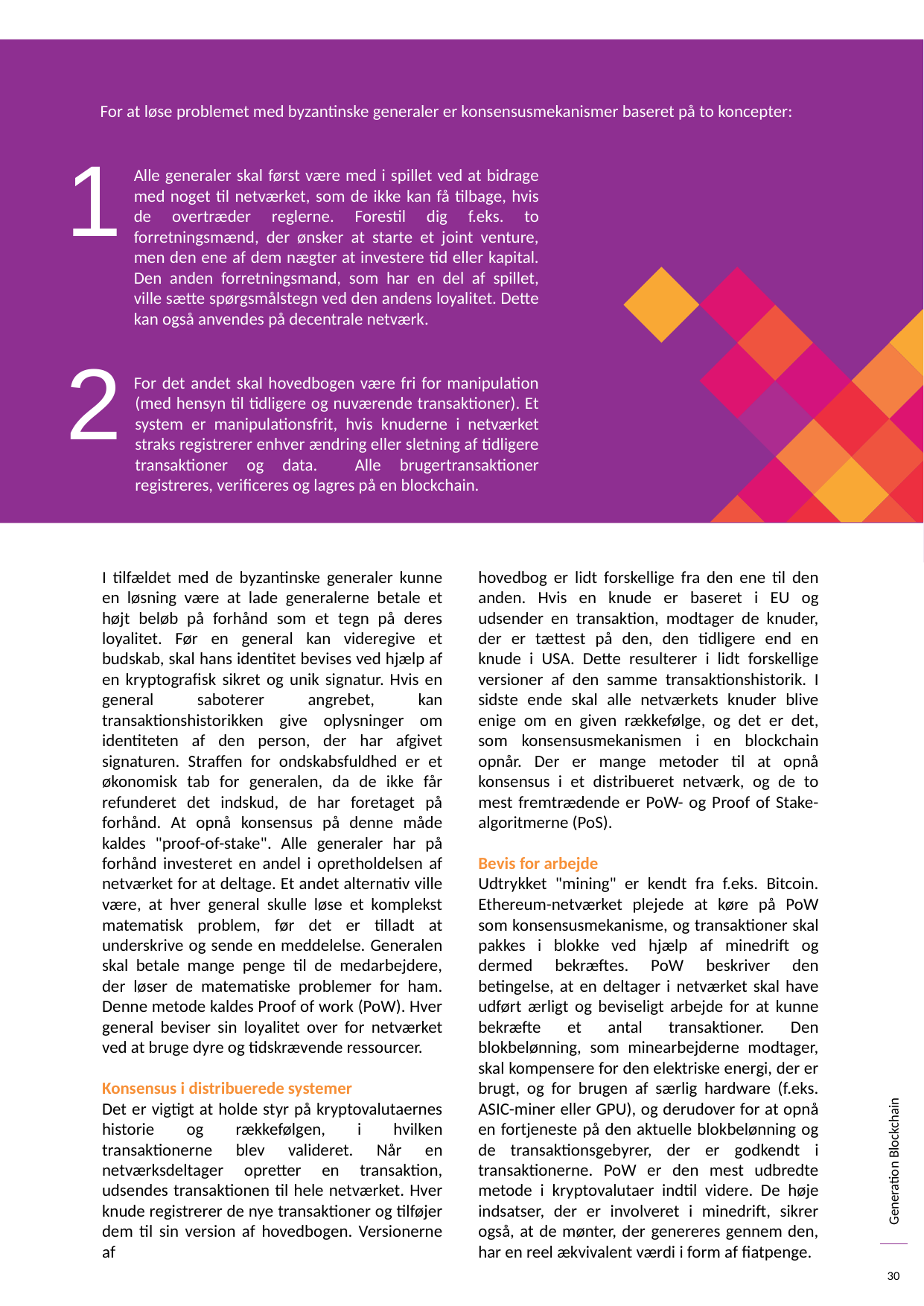

For at løse problemet med byzantinske generaler er konsensusmekanismer baseret på to koncepter:
1
Alle generaler skal først være med i spillet ved at bidrage med noget til netværket, som de ikke kan få tilbage, hvis de overtræder reglerne. Forestil dig f.eks. to forretningsmænd, der ønsker at starte et joint venture, men den ene af dem nægter at investere tid eller kapital. Den anden forretningsmand, som har en del af spillet, ville sætte spørgsmålstegn ved den andens loyalitet. Dette kan også anvendes på decentrale netværk.

2
For det andet skal hovedbogen være fri for manipulation (med hensyn til tidligere og nuværende transaktioner). Et system er manipulationsfrit, hvis knuderne i netværket straks registrerer enhver ændring eller sletning af tidligere transaktioner og data.  Alle brugertransaktioner registreres, verificeres og lagres på en blockchain.

I tilfældet med de byzantinske generaler kunne en løsning være at lade generalerne betale et højt beløb på forhånd som et tegn på deres loyalitet. Før en general kan videregive et budskab, skal hans identitet bevises ved hjælp af en kryptografisk sikret og unik signatur. Hvis en general saboterer angrebet, kan transaktionshistorikken give oplysninger om identiteten af den person, der har afgivet signaturen. Straffen for ondskabsfuldhed er et økonomisk tab for generalen, da de ikke får refunderet det indskud, de har foretaget på forhånd. At opnå konsensus på denne måde kaldes "proof-of-stake". Alle generaler har på forhånd investeret en andel i opretholdelsen af netværket for at deltage. Et andet alternativ ville være, at hver general skulle løse et komplekst matematisk problem, før det er tilladt at underskrive og sende en meddelelse. Generalen skal betale mange penge til de medarbejdere, der løser de matematiske problemer for ham. Denne metode kaldes Proof of work (PoW). Hver general beviser sin loyalitet over for netværket ved at bruge dyre og tidskrævende ressourcer.

Konsensus i distribuerede systemer
Det er vigtigt at holde styr på kryptovalutaernes historie og rækkefølgen, i hvilken transaktionerne blev valideret. Når en netværksdeltager opretter en transaktion, udsendes transaktionen til hele netværket. Hver knude registrerer de nye transaktioner og tilføjer dem til sin version af hovedbogen. Versionerne af

hovedbog er lidt forskellige fra den ene til den anden. Hvis en knude er baseret i EU og udsender en transaktion, modtager de knuder, der er tættest på den, den tidligere end en knude i USA. Dette resulterer i lidt forskellige versioner af den samme transaktionshistorik. I sidste ende skal alle netværkets knuder blive enige om en given rækkefølge, og det er det, som konsensusmekanismen i en blockchain opnår. Der er mange metoder til at opnå konsensus i et distribueret netværk, og de to mest fremtrædende er PoW- og Proof of Stake-algoritmerne (PoS).

Bevis for arbejde
Udtrykket "mining" er kendt fra f.eks. Bitcoin. Ethereum-netværket plejede at køre på PoW som konsensusmekanisme, og transaktioner skal pakkes i blokke ved hjælp af minedrift og dermed bekræftes. PoW beskriver den betingelse, at en deltager i netværket skal have udført ærligt og beviseligt arbejde for at kunne bekræfte et antal transaktioner. Den blokbelønning, som minearbejderne modtager, skal kompensere for den elektriske energi, der er brugt, og for brugen af særlig hardware (f.eks. ASIC-miner eller GPU), og derudover for at opnå en fortjeneste på den aktuelle blokbelønning og de transaktionsgebyrer, der er godkendt i transaktionerne. PoW er den mest udbredte metode i kryptovalutaer indtil videre. De høje indsatser, der er involveret i minedrift, sikrer også, at de mønter, der genereres gennem den, har en reel ækvivalent værdi i form af fiatpenge.

30